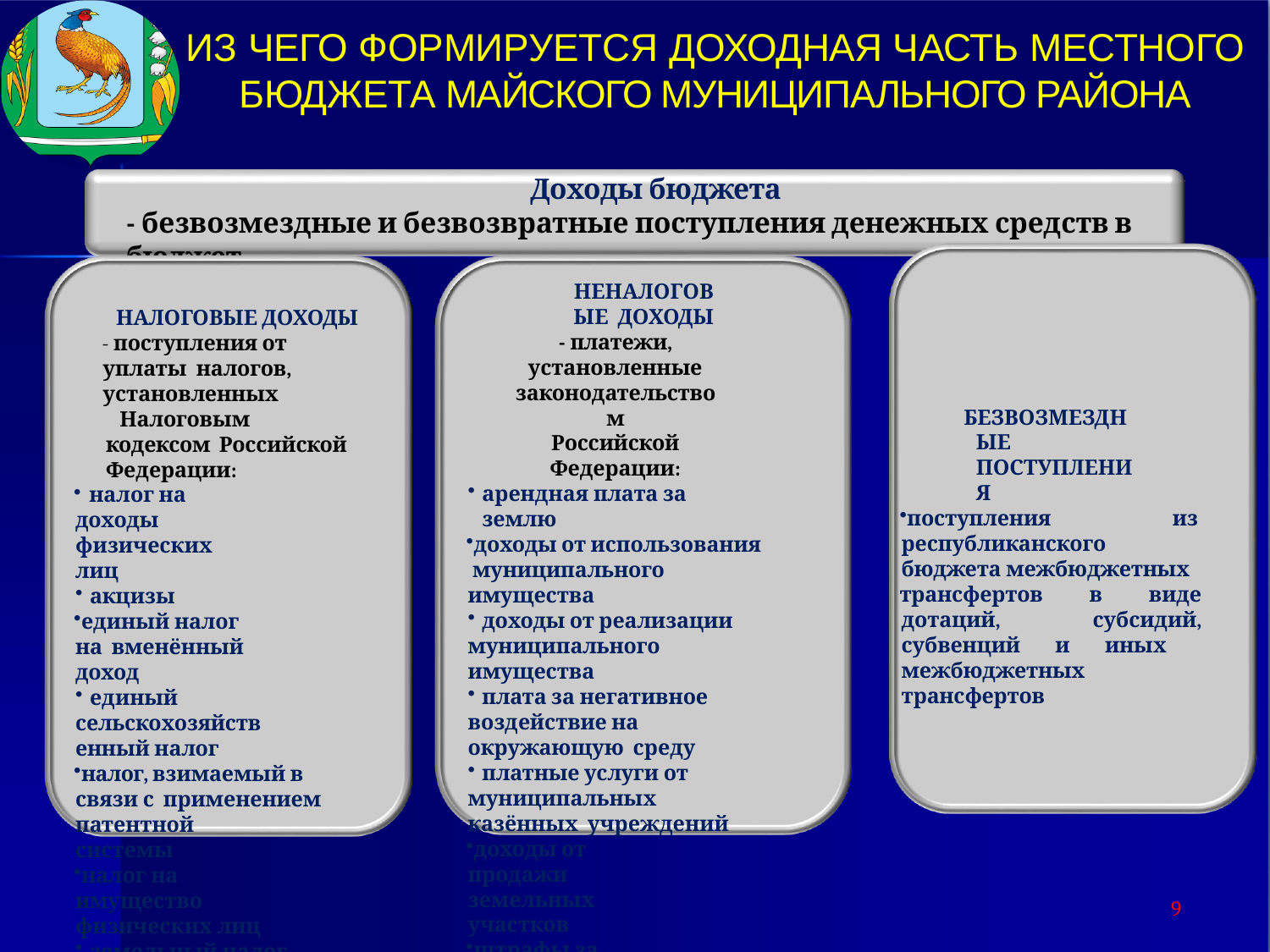

# ИЗ ЧЕГО ФОРМИРУЕТСЯ ДОХОДНАЯ ЧАСТЬ МЕСТНОГО БЮДЖЕТА МАЙСКОГО МУНИЦИПАЛЬНОГО РАЙОНА

Доходы бюджета
- безвозмездные и безвозвратные поступления денежных средств в бюджет

НЕНАЛОГОВЫЕ  ДОХОДЫ
- платежи, установленные
законодательством
Российской Федерации:
арендная плата за землю
доходы от использования  муниципального имущества
доходы от реализации
муниципального имущества
плата за негативное
воздействие на окружающую  среду
платные услуги от
муниципальных казённых  учреждений
доходы от продажи  земельных участков
штрафы за нарушение  законодательства РФ
прочие неналоговые доходы
НАЛОГОВЫЕ ДОХОДЫ
- поступления от уплаты  налогов, установленных
Налоговым кодексом  Российской Федерации:
налог на доходы  физических лиц
акцизы
единый налог на  вменённый доход
единый
сельскохозяйственный налог
налог, взимаемый в связи с  применением патентной
системы
налог на имущество  физических лиц
земельный налог
госпошлина
БЕЗВОЗМЕЗДНЫЕ  ПОСТУПЛЕНИЯ
поступления из республиканского бюджета межбюджетных
трансфертов в виде дотаций,  субсидий, субвенций и иных  межбюджетных  трансфертов
9